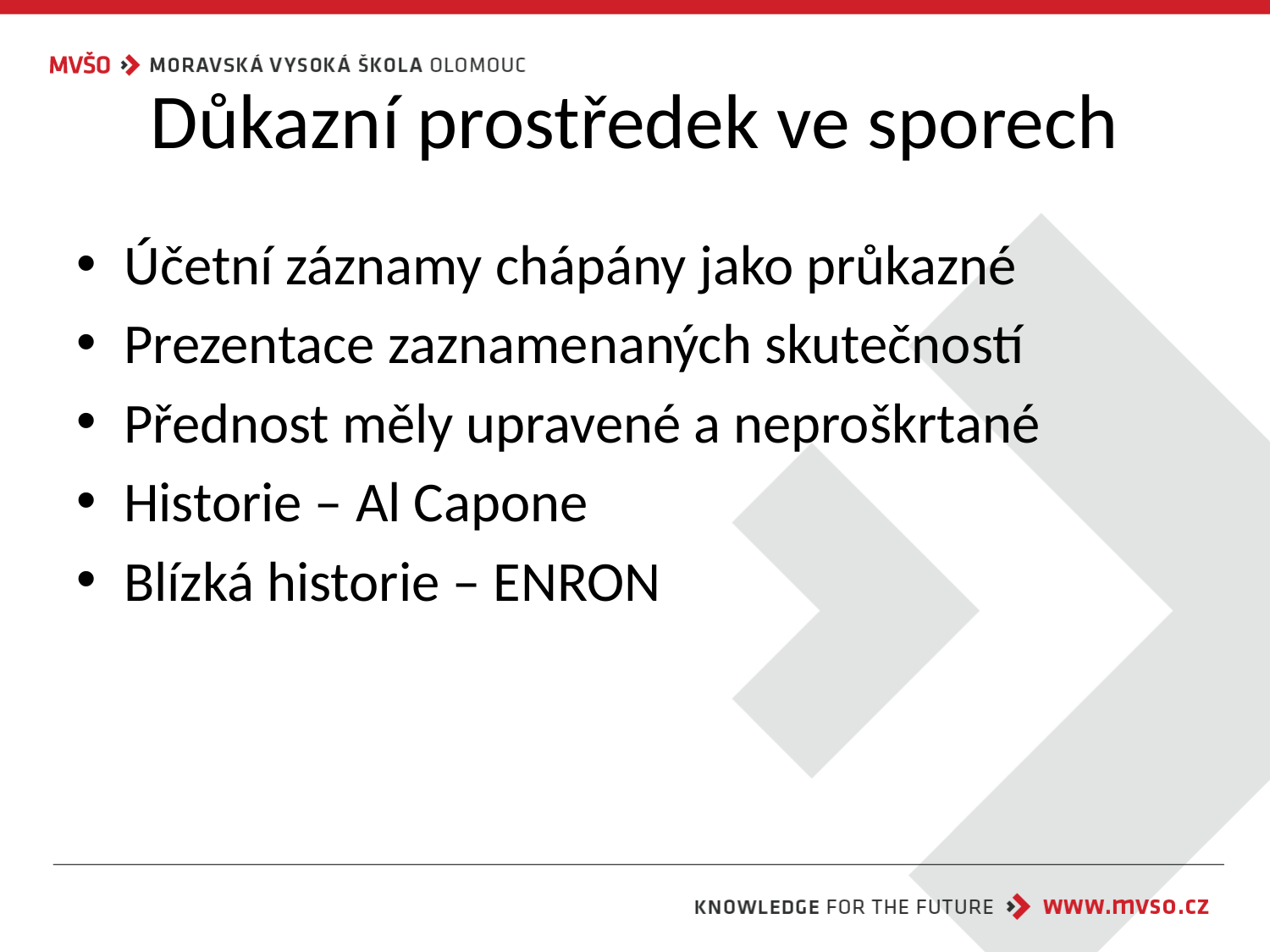

# Důkazní prostředek ve sporech
Účetní záznamy chápány jako průkazné
Prezentace zaznamenaných skutečností
Přednost měly upravené a neproškrtané
Historie – Al Capone
Blízká historie – ENRON